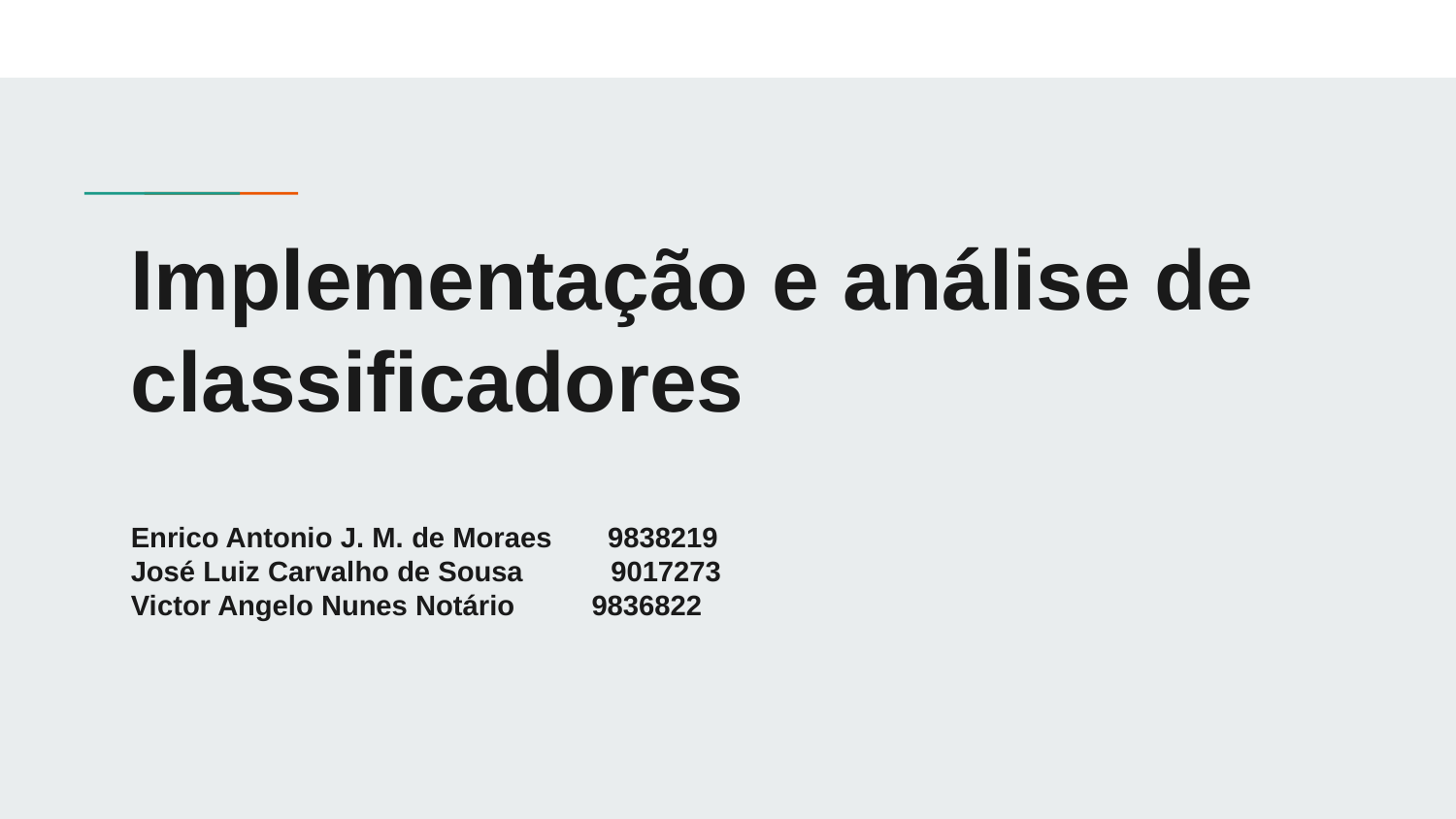

# Implementação e análise de classificadores
Enrico Antonio J. M. de Moraes       9838219
José Luiz Carvalho de Sousa           9017273
Victor Angelo Nunes Notário 	   9836822